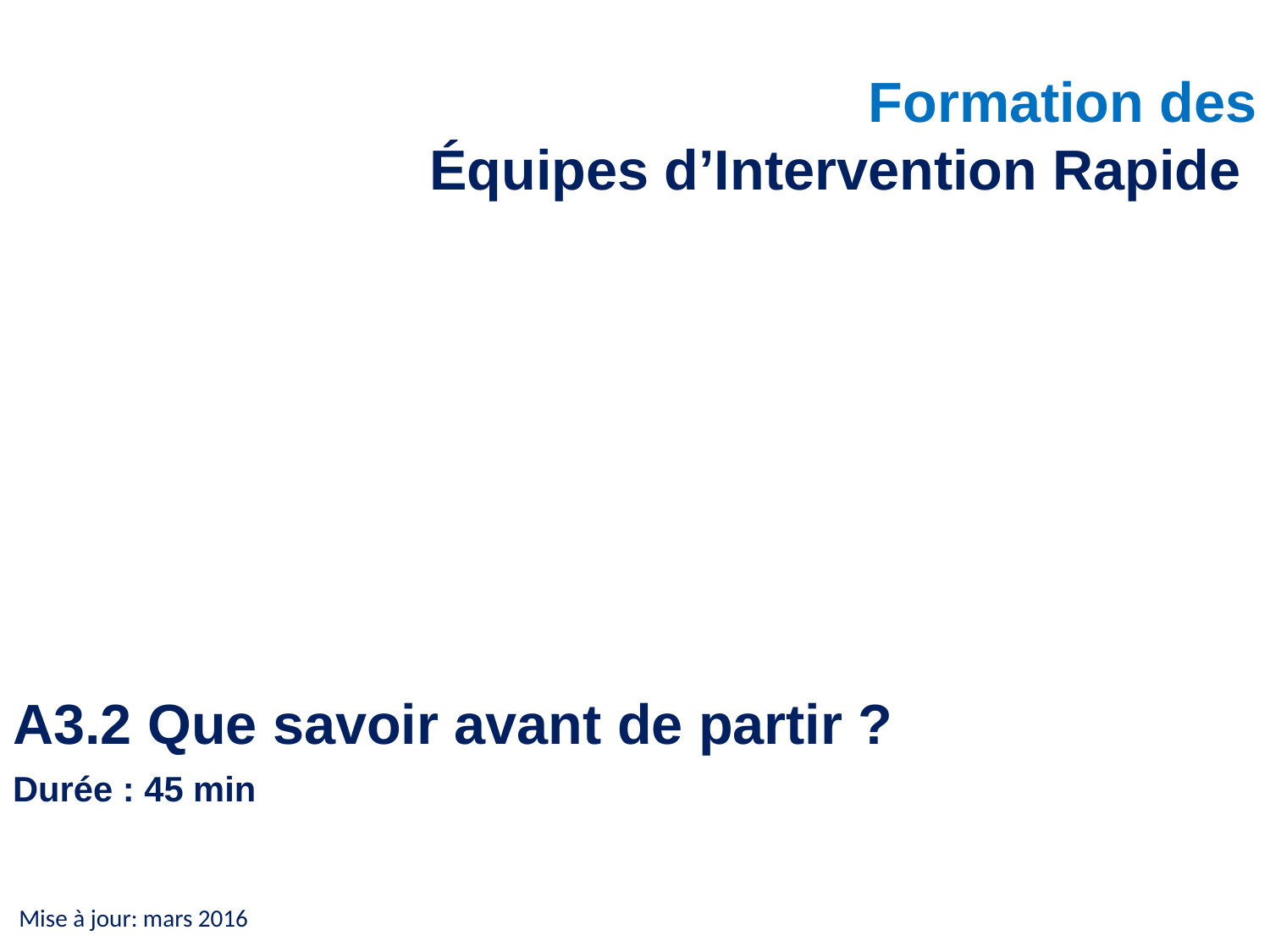

Formation des
Équipes d’Intervention Rapide
A3.2 Que savoir avant de partir ?
Durée : 45 min
Mise à jour: mars 2016